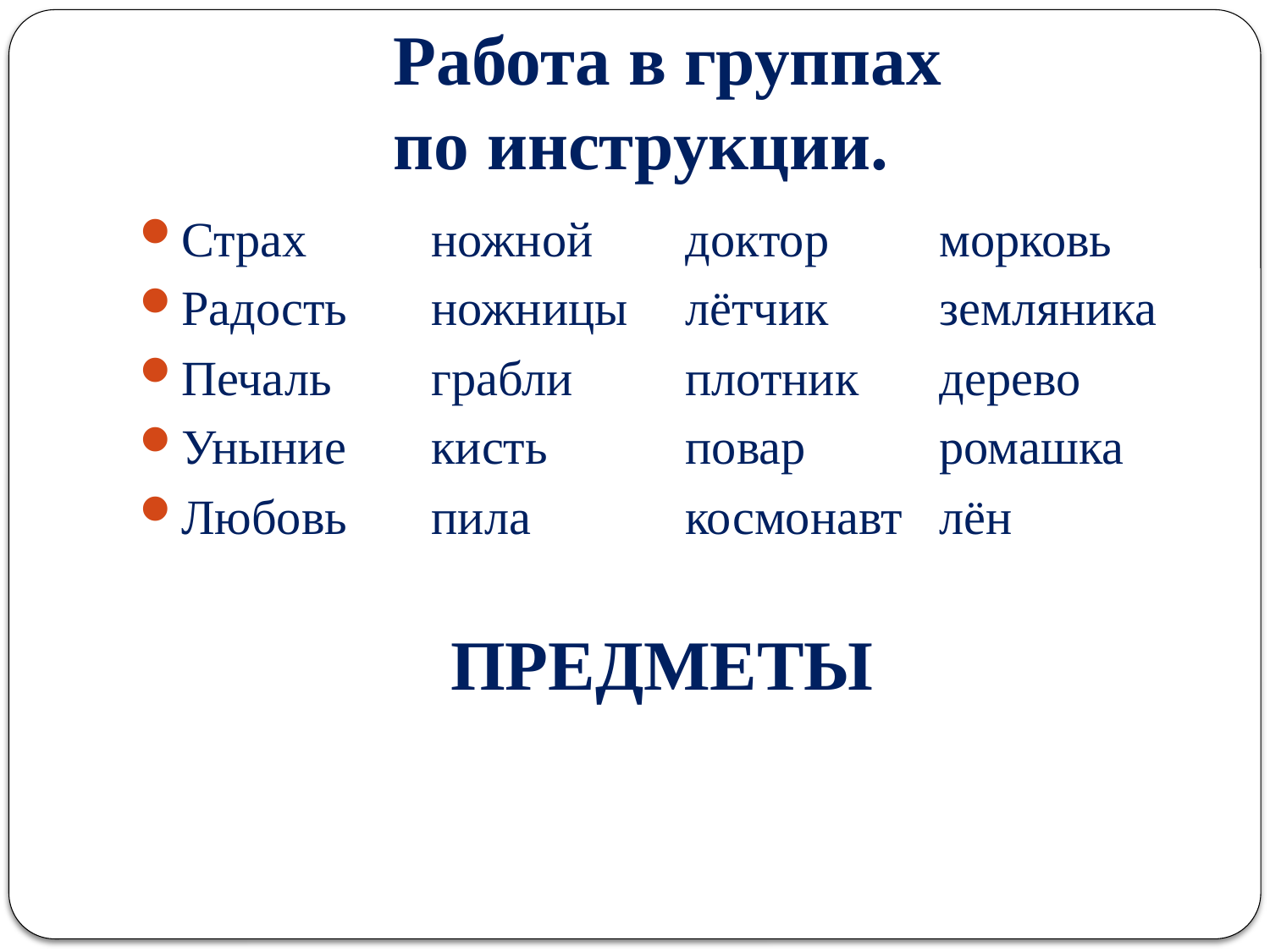

# Работа в группах по инструкции.
Страх 	ножной 	доктор 	морковь
Радость	ножницы	лётчик	земляника
Печаль	грабли	плотник	дерево
Уныние	кисть		повар		ромашка
Любовь	пила		космонавт	лён

ПРЕДМЕТЫ